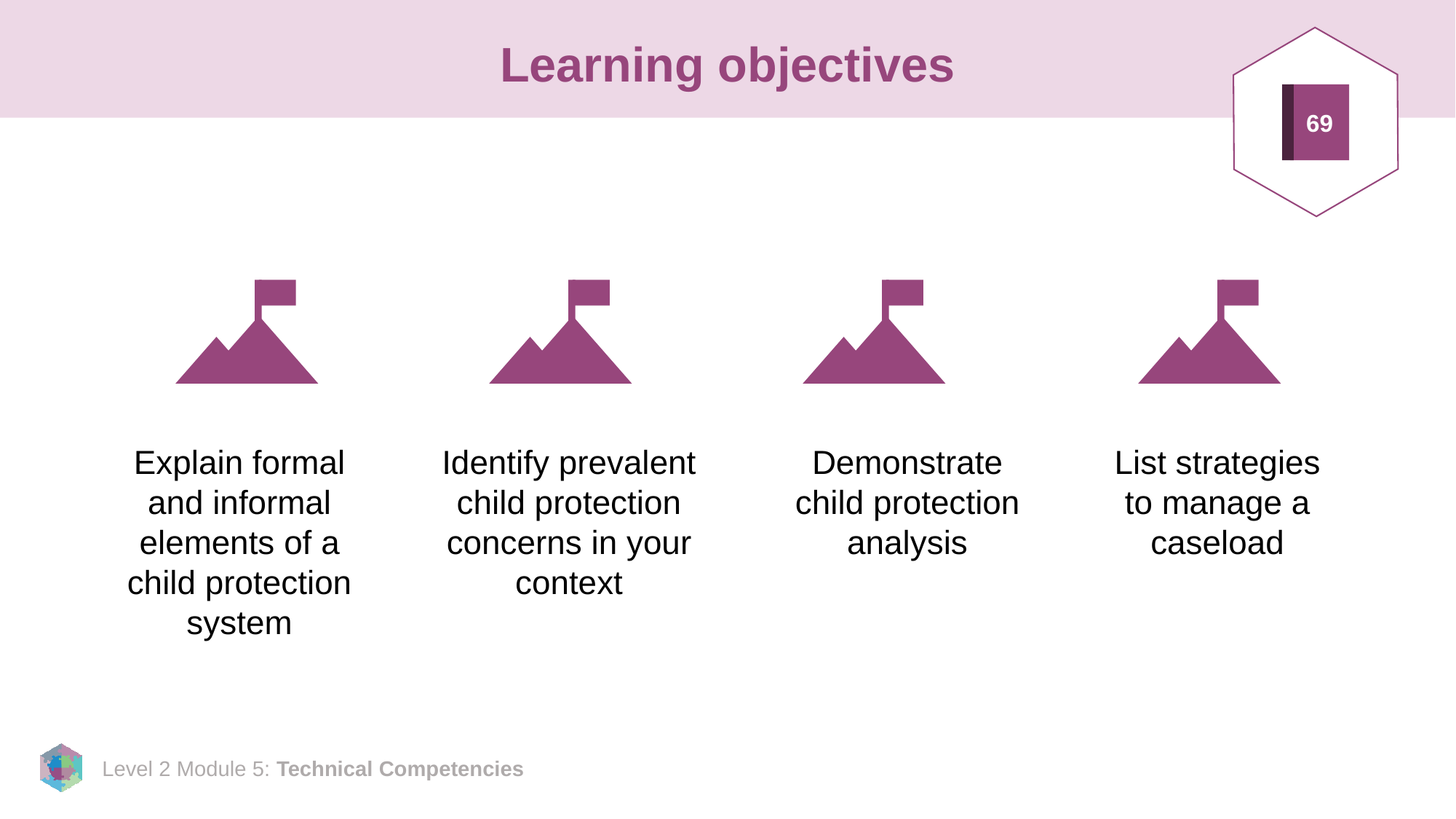

# Learning objectives

69

Explain formal and informal elements of a child protection system
Identify prevalent child protection concerns in your context
Demonstrate child protection analysis
List strategies to manage a caseload